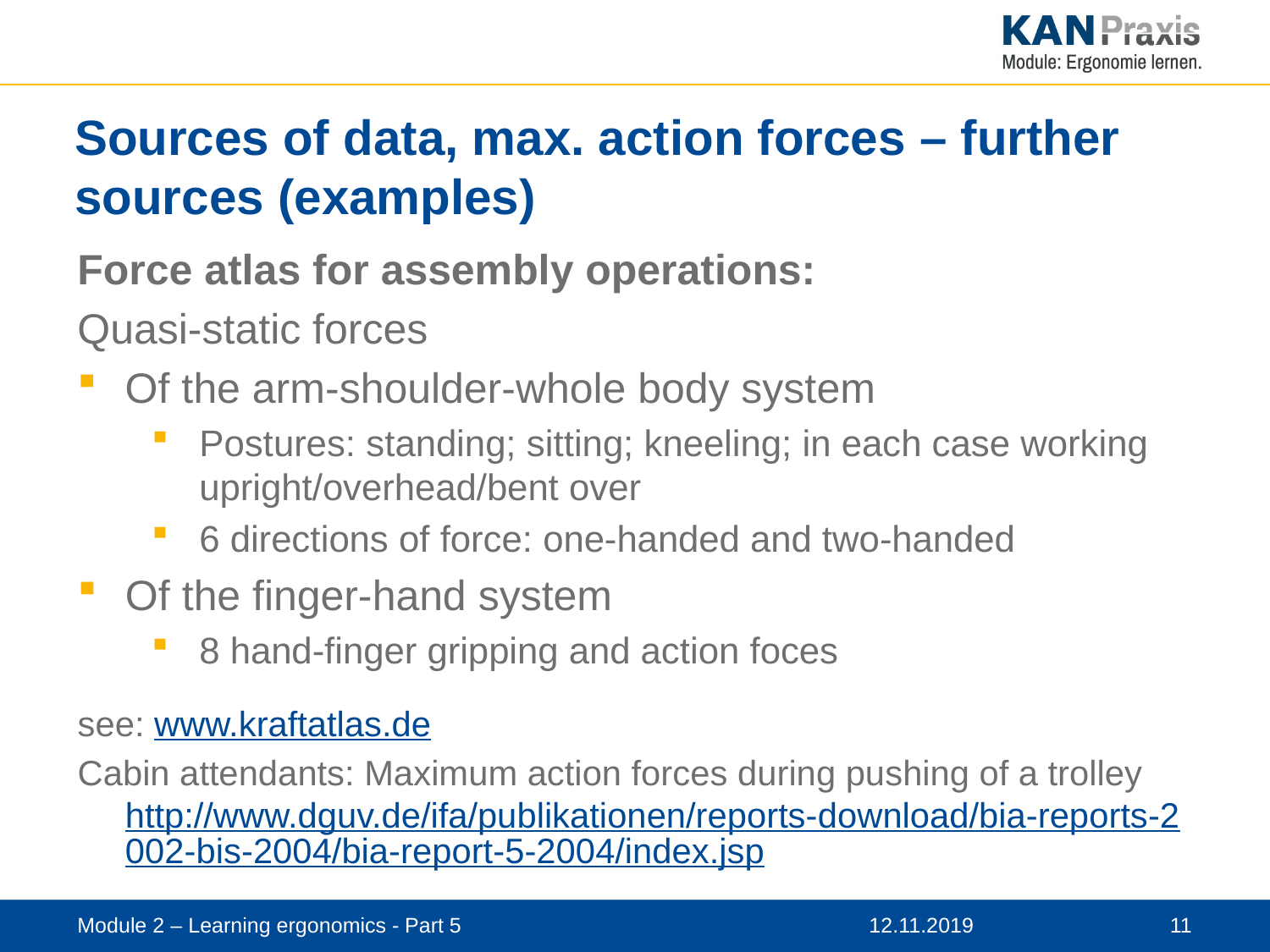

# Sources of data, max. action forces – further sources (examples)
Force atlas for assembly operations:
Quasi-static forces
Of the arm-shoulder-whole body system
Postures: standing; sitting; kneeling; in each case working upright/overhead/bent over
6 directions of force: one-handed and two-handed
Of the finger-hand system
8 hand-finger gripping and action foces
see: www.kraftatlas.de
Cabin attendants: Maximum action forces during pushing of a trolley http://www.dguv.de/ifa/publikationen/reports-download/bia-reports-2002-bis-2004/bia-report-5-2004/index.jsp
Module 2 – Learning ergonomics - Part 5
12.11.2019
 11